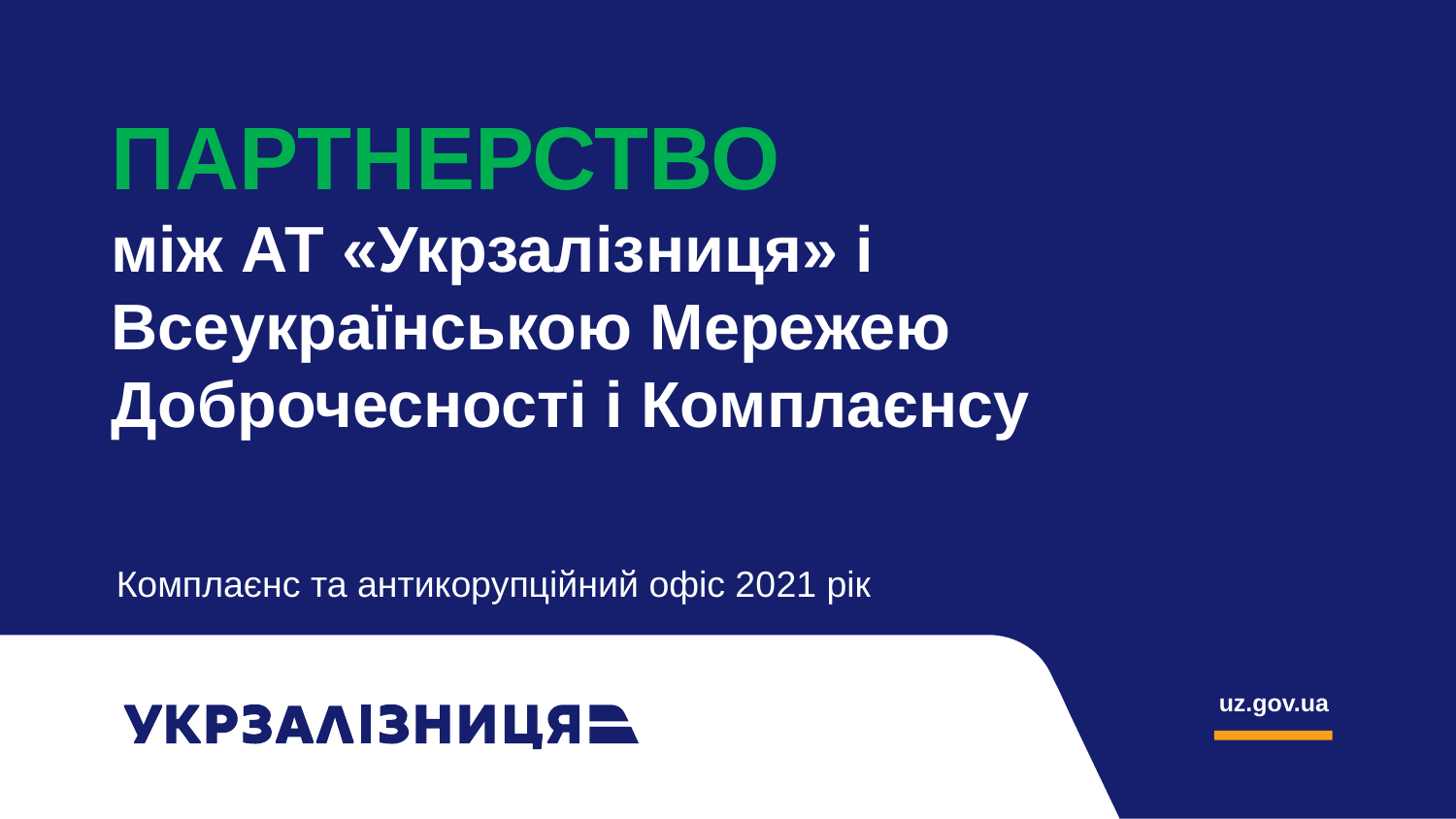

# ПАРТНЕРСТВО між АТ «Укрзалізниця» і Всеукраїнською Мережею Доброчесності і Комплаєнсу

Комплаєнс та антикорупційний офіс 2021 рік